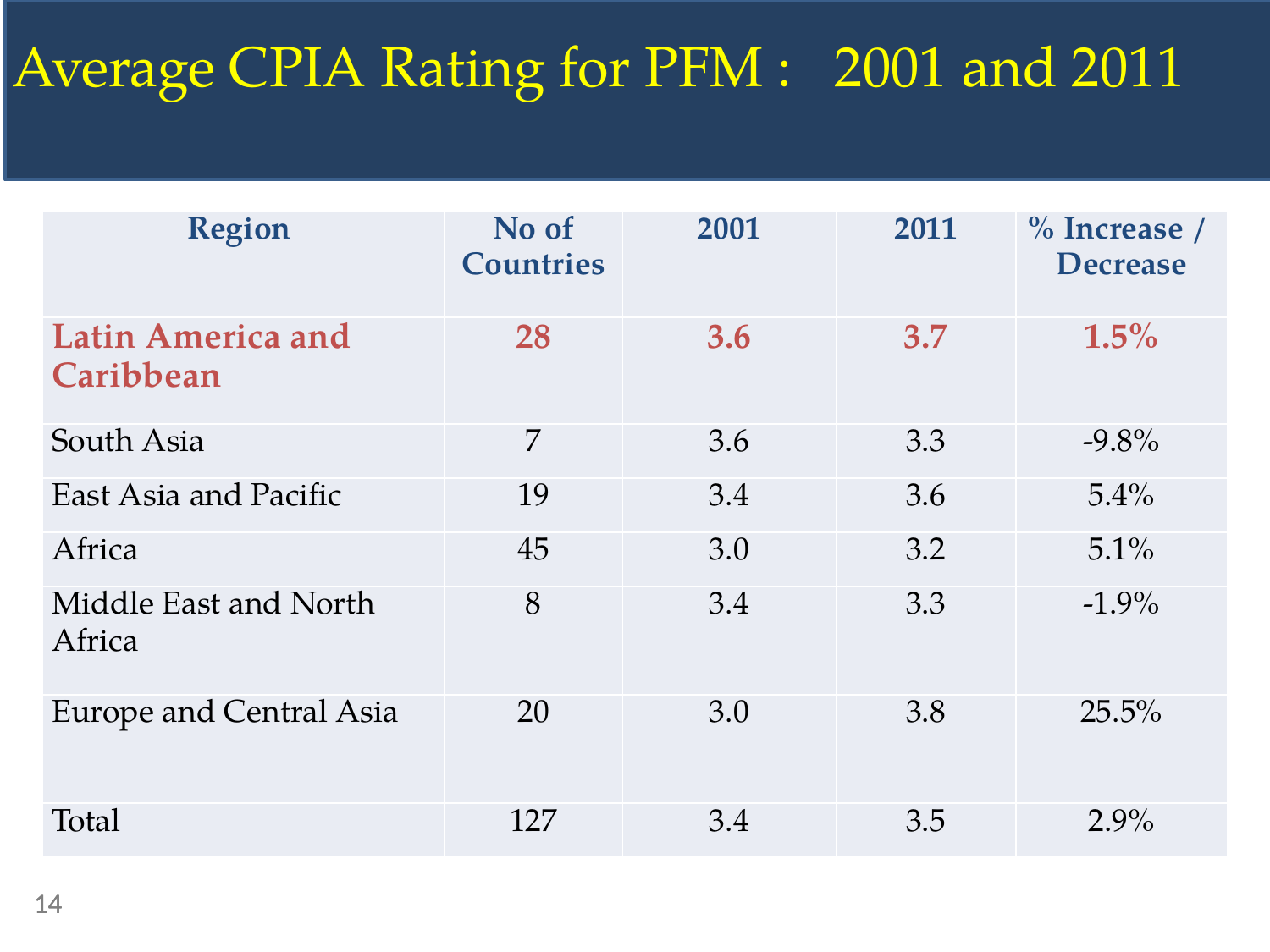

Average CPIA Rating for PFM :   2001 and 2011
| Region | No of Countries | 2001 | 2011 | % Increase / Decrease |
| --- | --- | --- | --- | --- |
| Latin America and Caribbean | 28 | 3.6 | 3.7 | 1.5% |
| South Asia | 7 | 3.6 | 3.3 | -9.8% |
| East Asia and Pacific | 19 | 3.4 | 3.6 | 5.4% |
| Africa | 45 | 3.0 | 3.2 | 5.1% |
| Middle East and North Africa | 8 | 3.4 | 3.3 | -1.9% |
| Europe and Central Asia | 20 | 3.0 | 3.8 | 25.5% |
| Total | 127 | 3.4 | 3.5 | 2.9% |
14